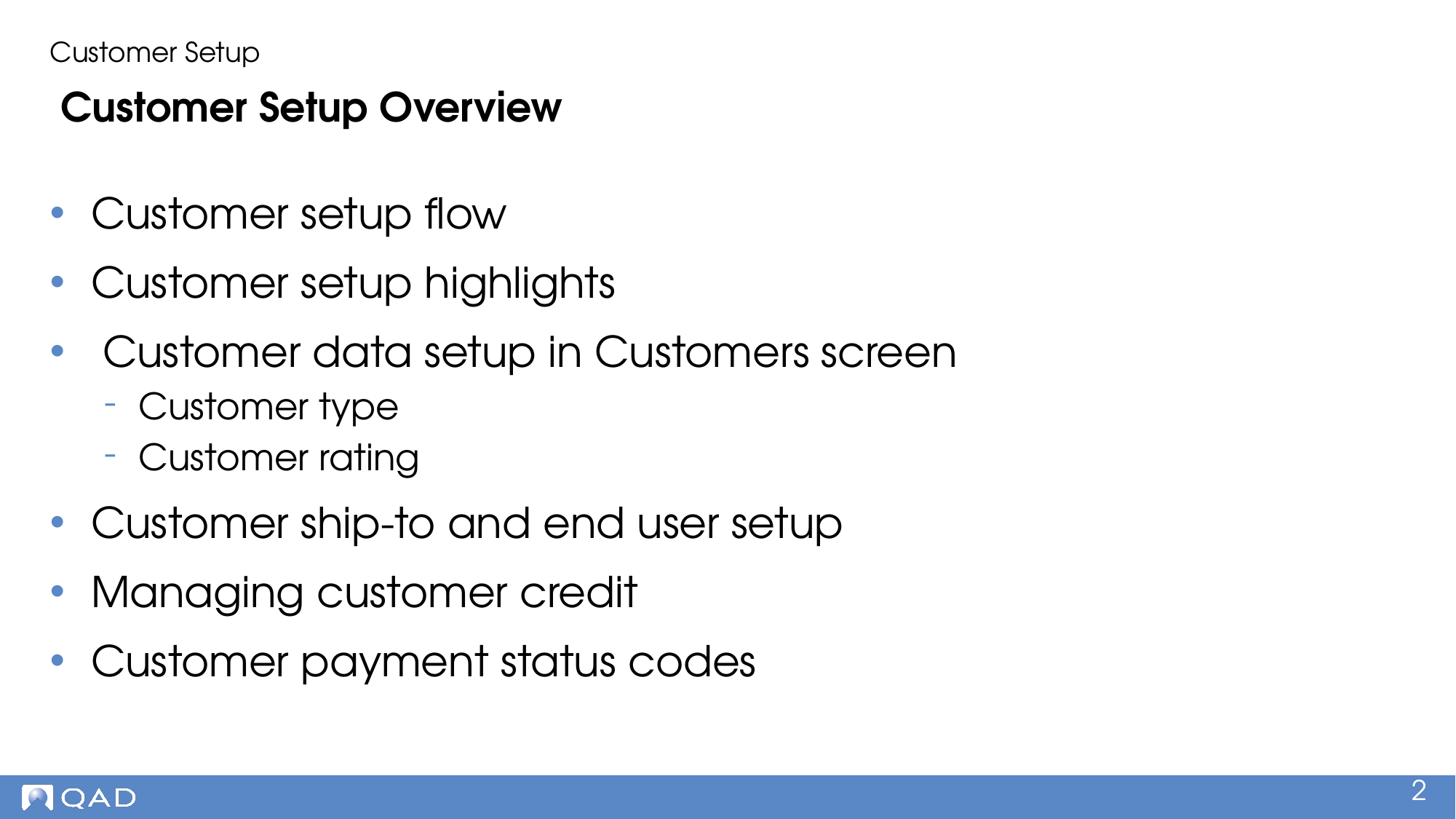

Customer Setup
# Customer Setup Overview
Customer setup flow
Customer setup highlights
 Customer data setup in Customers screen
Customer type
Customer rating
Customer ship-to and end user setup
Managing customer credit
Customer payment status codes
2